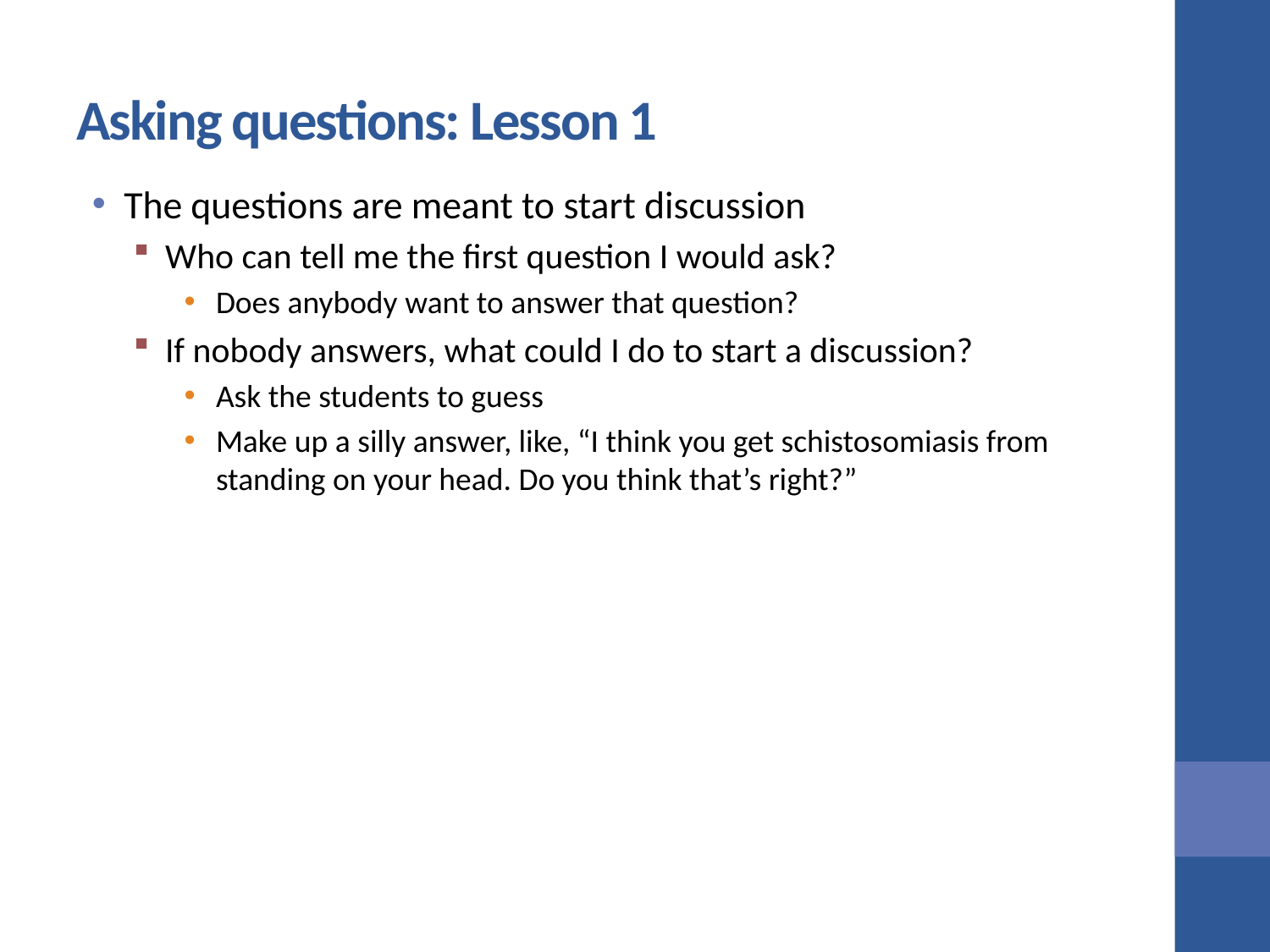

# Asking questions: Lesson 1
The questions are meant to start discussion
Who can tell me the first question I would ask?
Does anybody want to answer that question?
If nobody answers, what could I do to start a discussion?
Ask the students to guess
Make up a silly answer, like, “I think you get schistosomiasis from standing on your head. Do you think that’s right?”